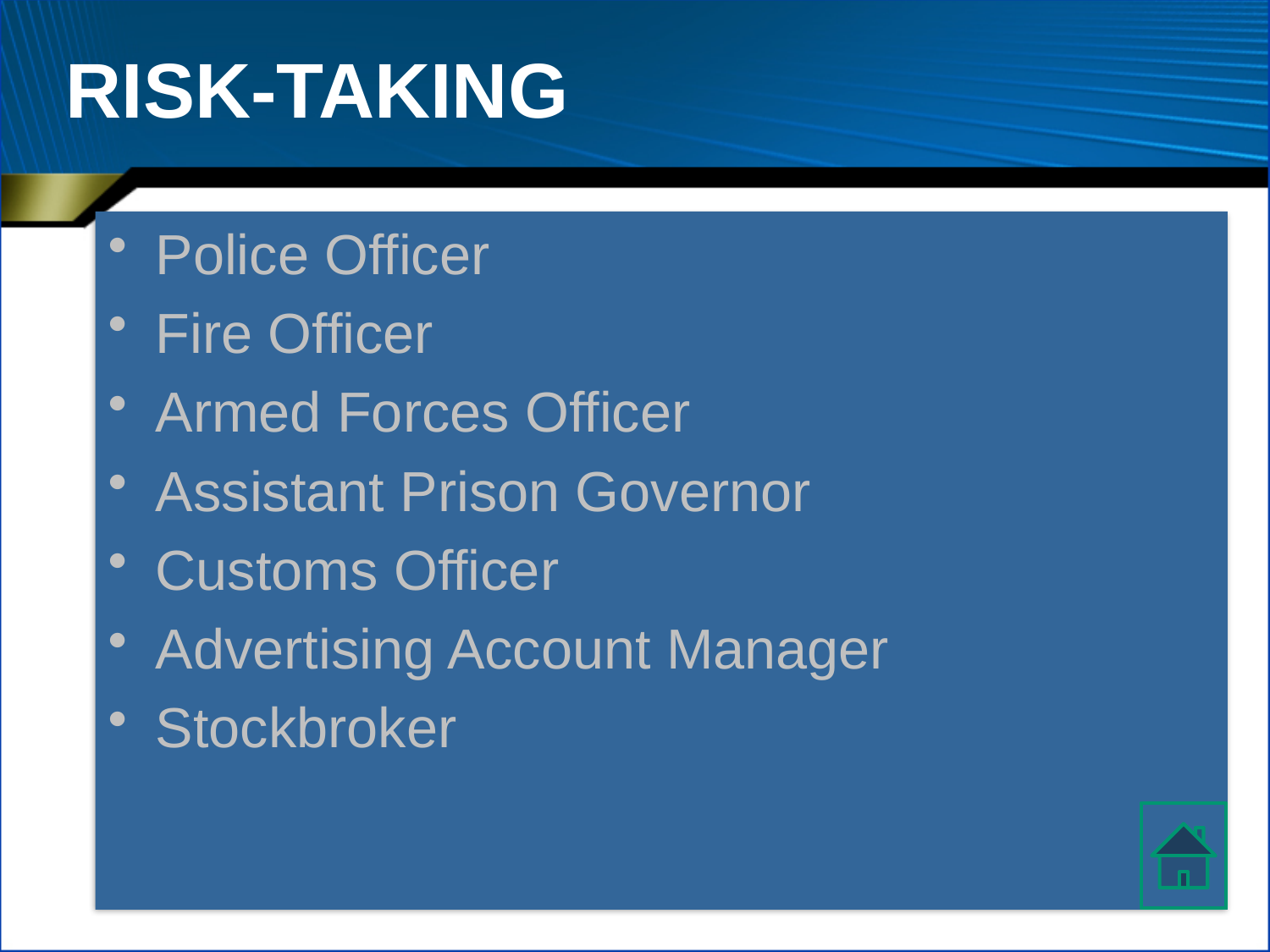

# RISK-TAKING
Police Officer
Fire Officer
Armed Forces Officer
Assistant Prison Governor
Customs Officer
Advertising Account Manager
Stockbroker